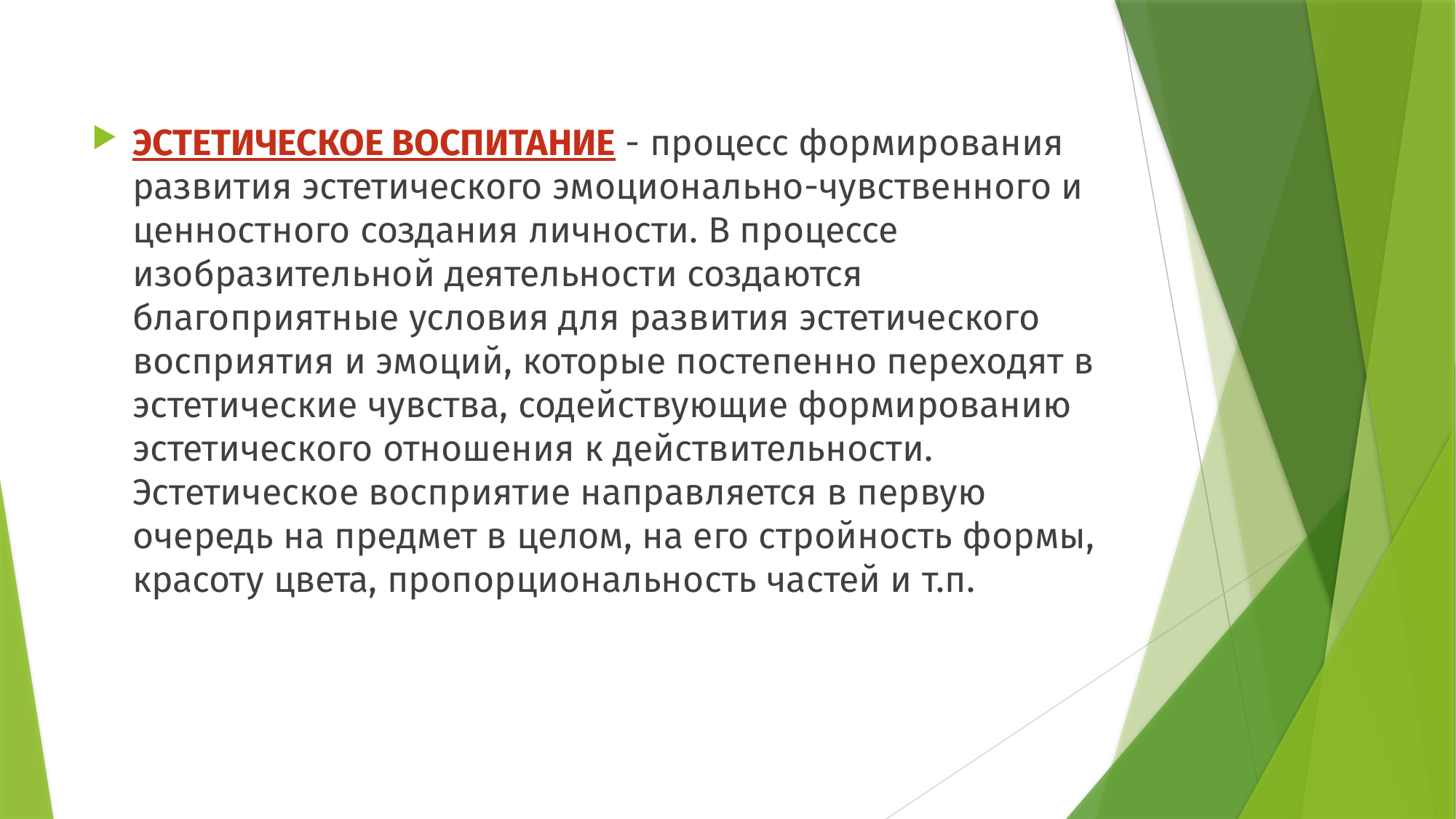

ЭСТЕТИЧЕСКОЕ ВОСПИТАНИЕ - процесс формирования развития эстетического эмоционально-чувственного и ценностного создания личности. В процессе изобразительной деятельности создаются благоприятные условия для развития эстетического восприятия и эмоций, которые постепенно переходят в эстетические чувства, содействующие формированию эстетического отношения к действительности. Эстетическое восприятие направляется в первую очередь на предмет в целом, на его стройность формы, красоту цвета, пропорциональность частей и т.п.